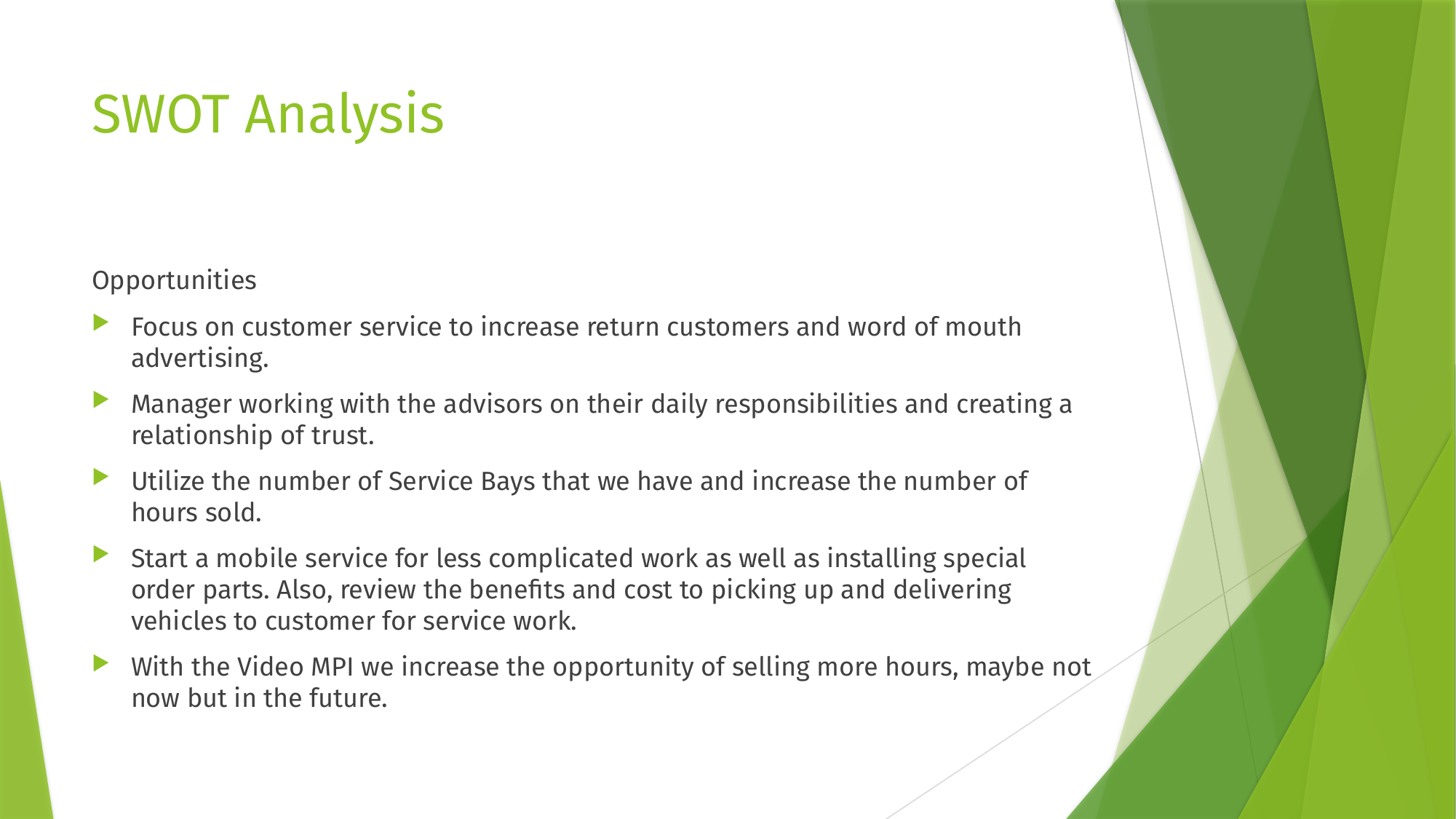

# SWOT Analysis
Opportunities
Focus on customer service to increase return customers and word of mouth advertising.
Manager working with the advisors on their daily responsibilities and creating a relationship of trust.
Utilize the number of Service Bays that we have and increase the number of hours sold.
Start a mobile service for less complicated work as well as installing special order parts. Also, review the benefits and cost to picking up and delivering vehicles to customer for service work.
With the Video MPI we increase the opportunity of selling more hours, maybe not now but in the future.